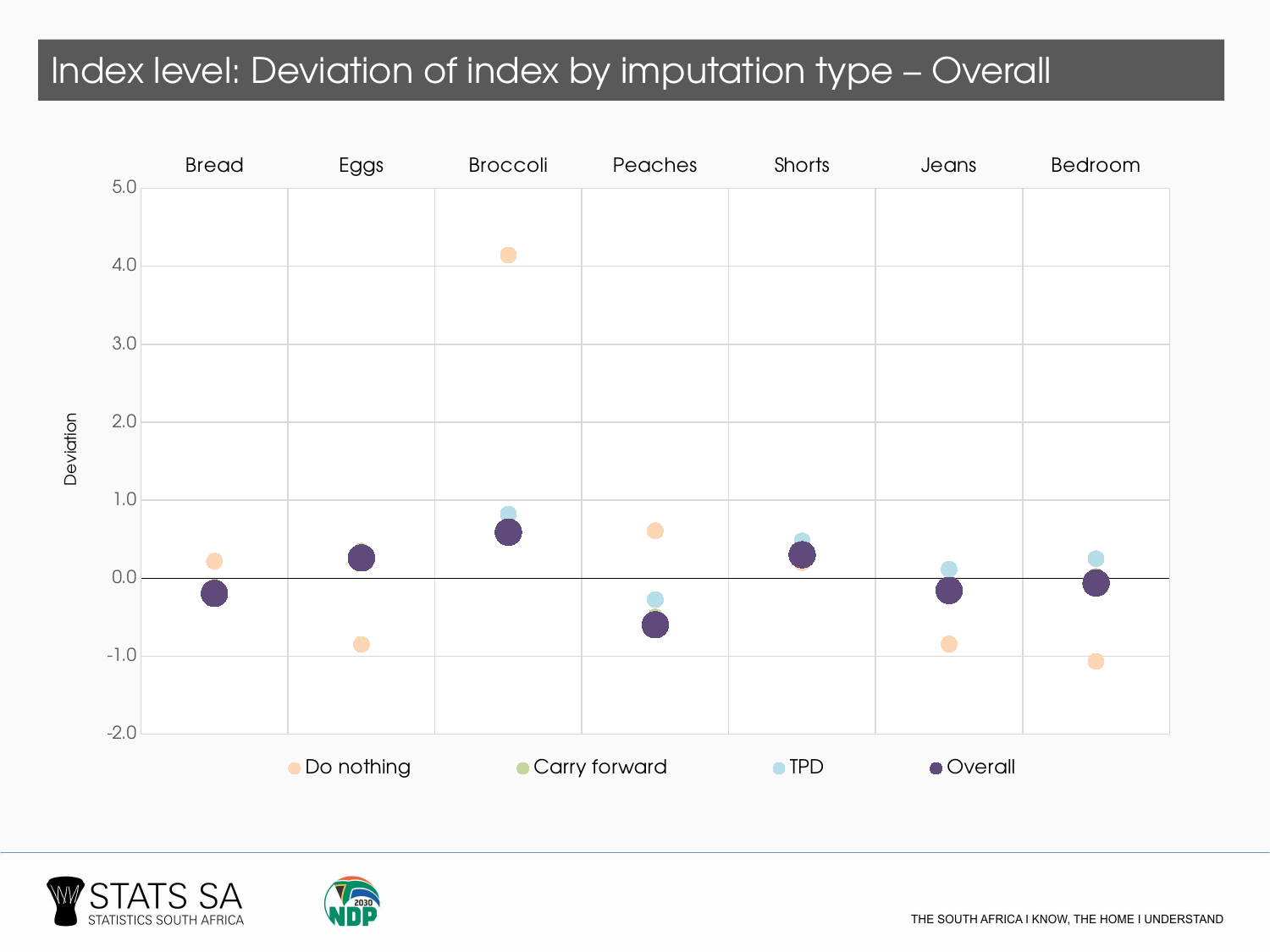

Index level: Deviation of index by imputation type – Overall

### Chart

| Category | Do nothing | Carry forward | TPD | Overall |
|---|---|---|---|---|
| Bread | 0.21812958561168352 | -0.11344956652098641 | -0.15655594908935674 | -0.1955435697017561 |
| Eggs | -0.848668733862206 | 0.34539891299764375 | 0.22423048855712935 | 0.25979907418552983 |
| Broccoli | 4.142443006969728 | 0.6703442730868522 | 0.8209623828021128 | 0.5895849924980077 |
| Peaches | 0.6072254595629083 | -0.497328663169507 | -0.2753610291312292 | -0.5968280682504883 |
| Shorts | 0.20048599166335043 | 0.3824330560311715 | 0.4774891949808466 | 0.3007461877271436 |
| Jeans | -0.8449914033171998 | -0.07511474517186063 | 0.11623164393676906 | -0.1566471230806966 |
| Bedroom | -1.0655798929457099 | 0.020463387061801324 | 0.24915947639403058 | -0.06165244835792194 |